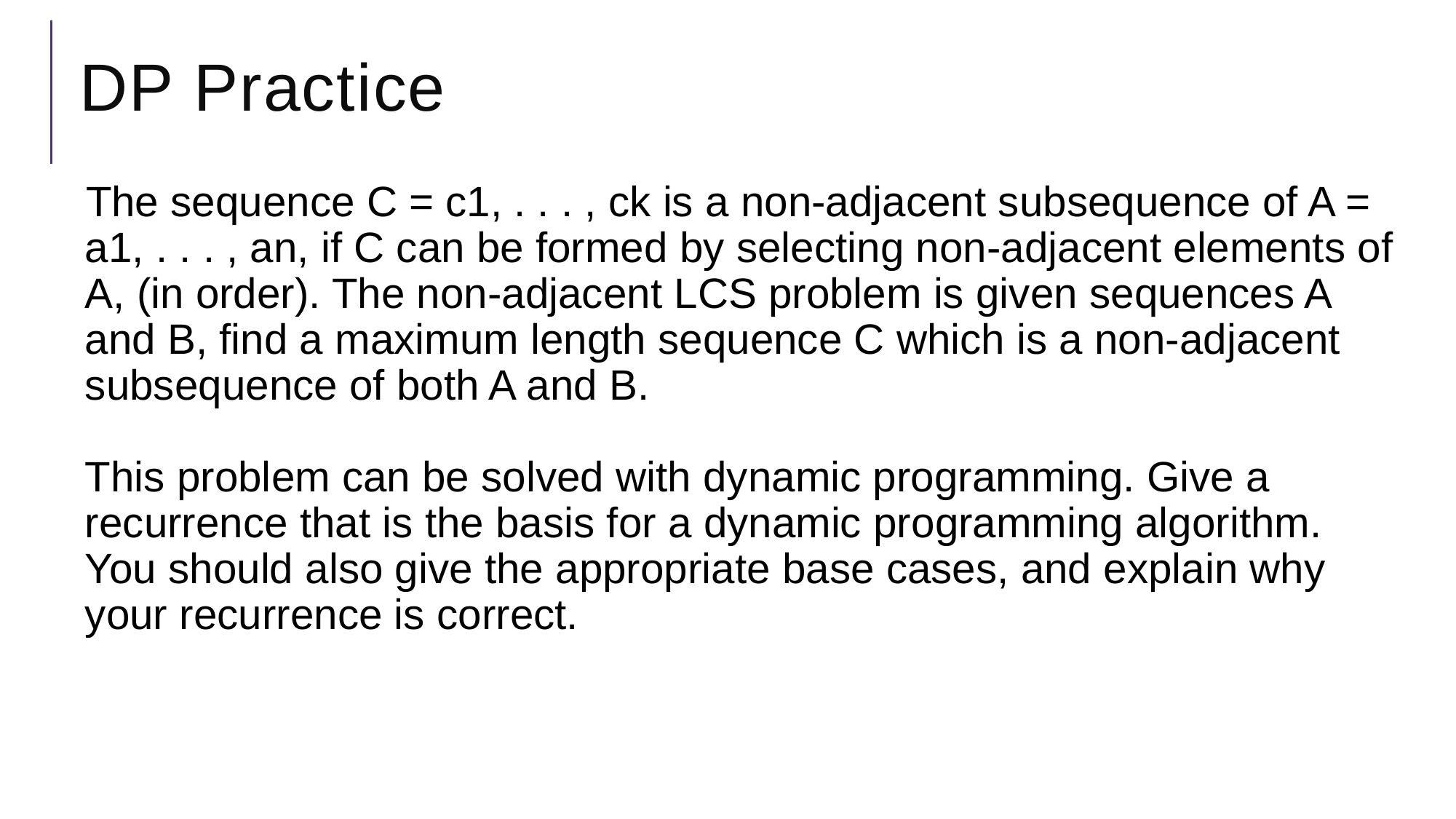

# DP Practice
The sequence C = c1, . . . , ck is a non-adjacent subsequence of A = a1, . . . , an, if C can be formed by selecting non-adjacent elements of A, (in order). The non-adjacent LCS problem is given sequences A and B, find a maximum length sequence C which is a non-adjacent subsequence of both A and B.
This problem can be solved with dynamic programming. Give a recurrence that is the basis for a dynamic programming algorithm. You should also give the appropriate base cases, and explain why your recurrence is correct.